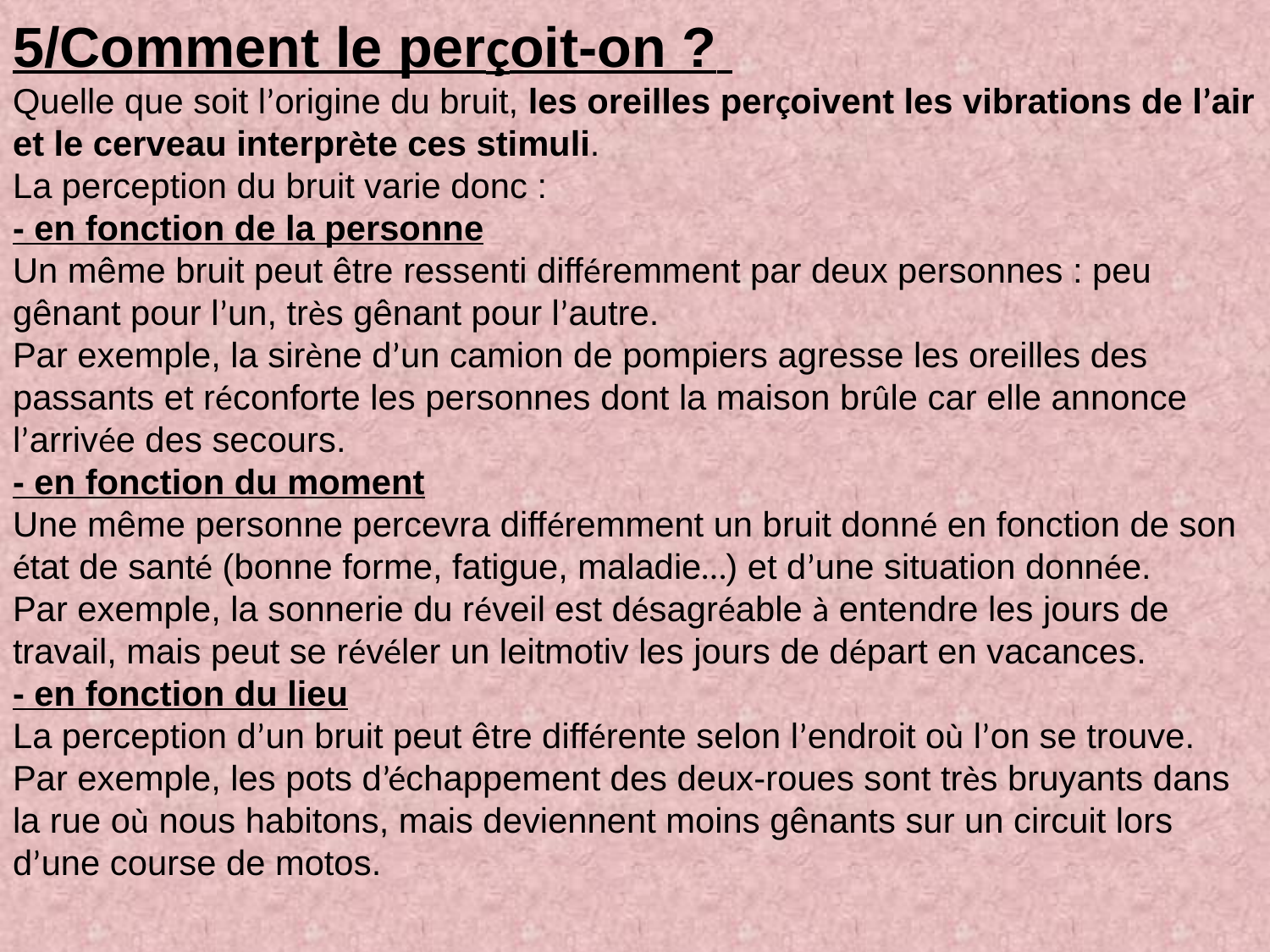

5/Comment le perçoit-on ?
Quelle que soit l’origine du bruit, les oreilles perçoivent les vibrations de l’air et le cerveau interprète ces stimuli.
La perception du bruit varie donc :
- en fonction de la personne
Un même bruit peut être ressenti différemment par deux personnes : peu gênant pour l’un, très gênant pour l’autre.
Par exemple, la sirène d’un camion de pompiers agresse les oreilles des passants et réconforte les personnes dont la maison brûle car elle annonce l’arrivée des secours.
- en fonction du moment
Une même personne percevra différemment un bruit donné en fonction de son état de santé (bonne forme, fatigue, maladie…) et d’une situation donnée.
Par exemple, la sonnerie du réveil est désagréable à entendre les jours de travail, mais peut se révéler un leitmotiv les jours de départ en vacances.
- en fonction du lieu
La perception d’un bruit peut être différente selon l’endroit où l’on se trouve. Par exemple, les pots d’échappement des deux-roues sont très bruyants dans la rue où nous habitons, mais deviennent moins gênants sur un circuit lors d’une course de motos.